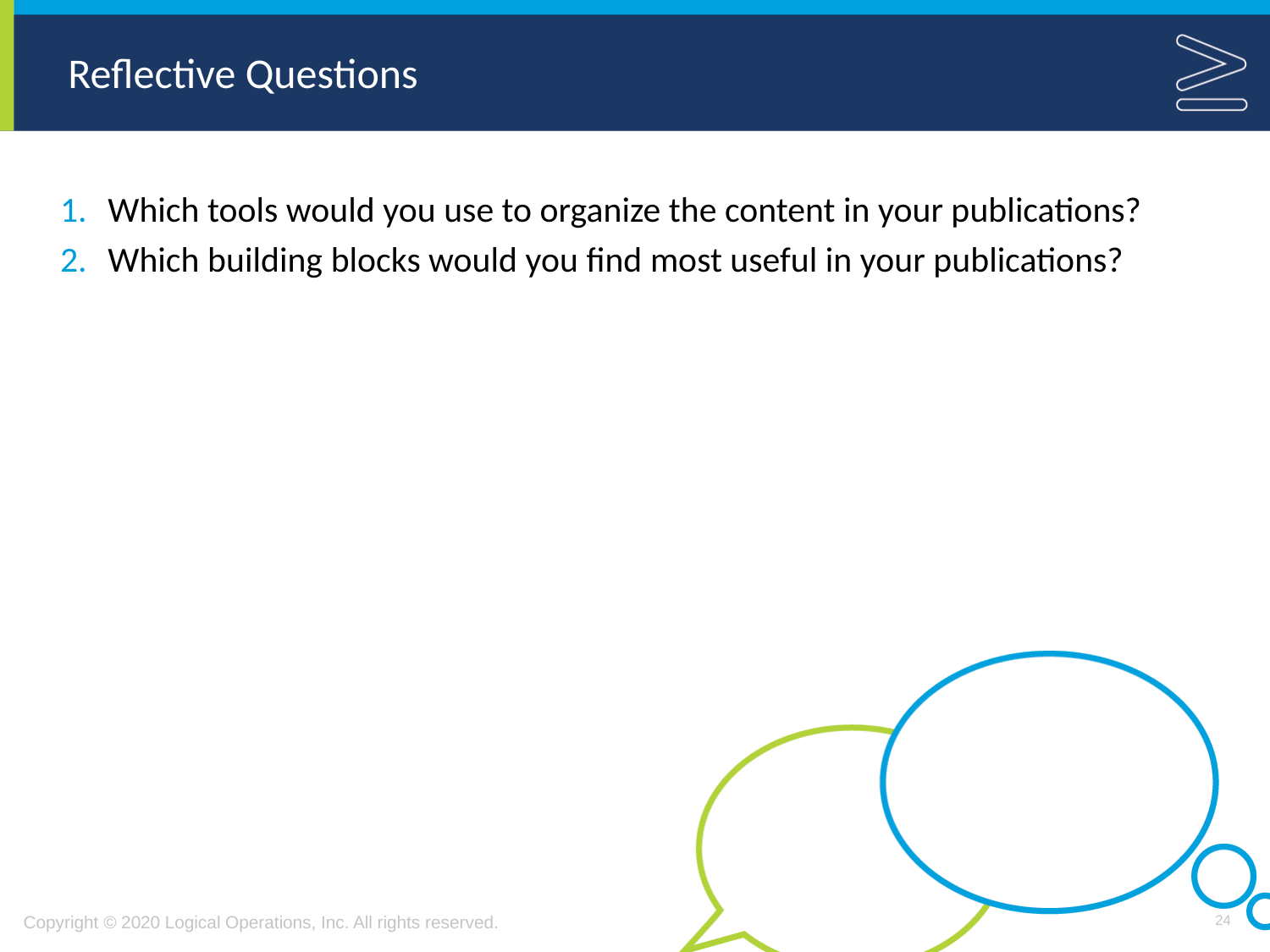

# Reflective Questions
Which tools would you use to organize the content in your publications?
Which building blocks would you find most useful in your publications?
24